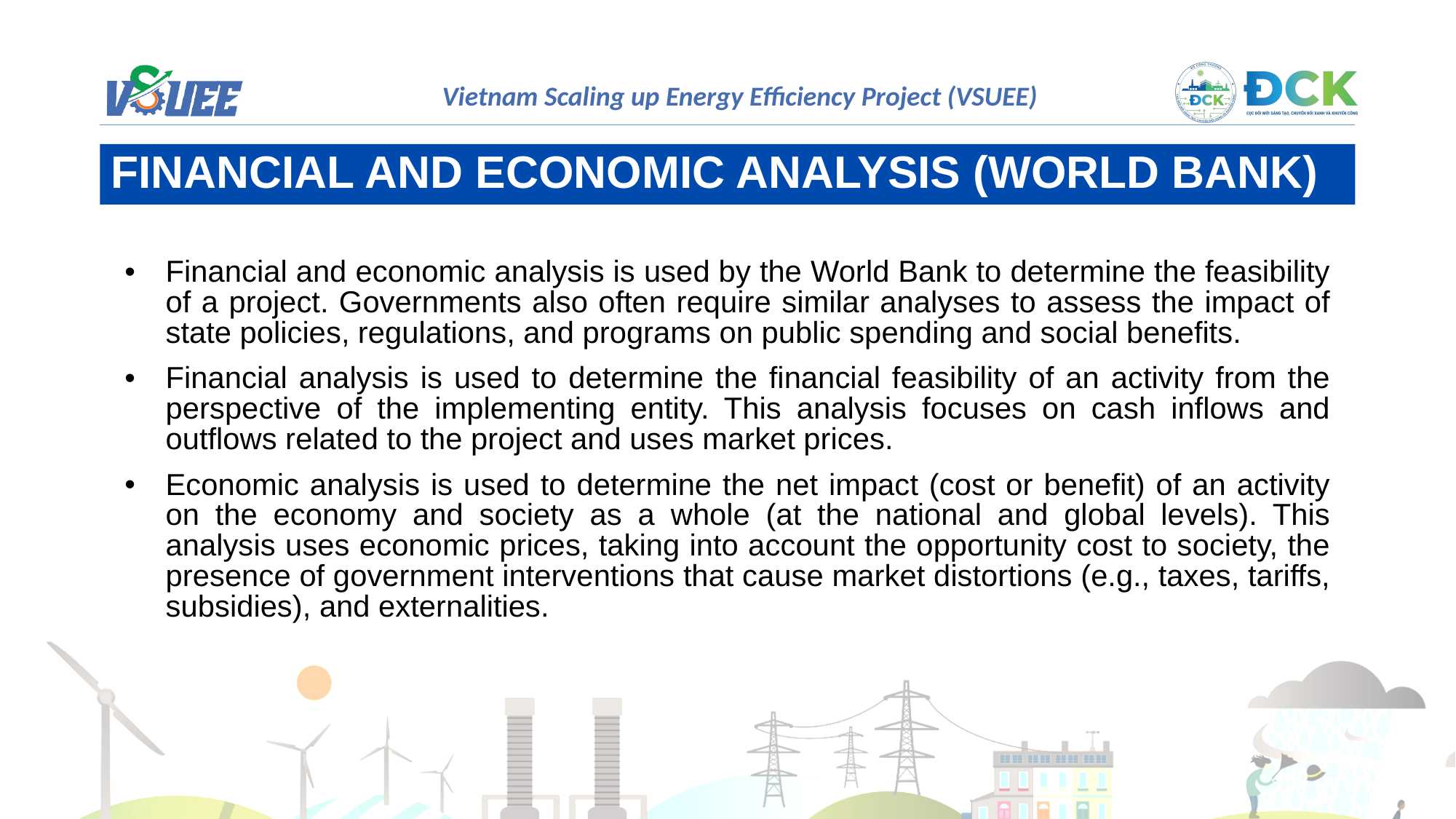

FINANCIAL AND ECONOMIC ANALYSIS (WORLD BANK)
Financial and economic analysis is used by the World Bank to determine the feasibility of a project. Governments also often require similar analyses to assess the impact of state policies, regulations, and programs on public spending and social benefits.
Financial analysis is used to determine the financial feasibility of an activity from the perspective of the implementing entity. This analysis focuses on cash inflows and outflows related to the project and uses market prices.
Economic analysis is used to determine the net impact (cost or benefit) of an activity on the economy and society as a whole (at the national and global levels). This analysis uses economic prices, taking into account the opportunity cost to society, the presence of government interventions that cause market distortions (e.g., taxes, tariffs, subsidies), and externalities.